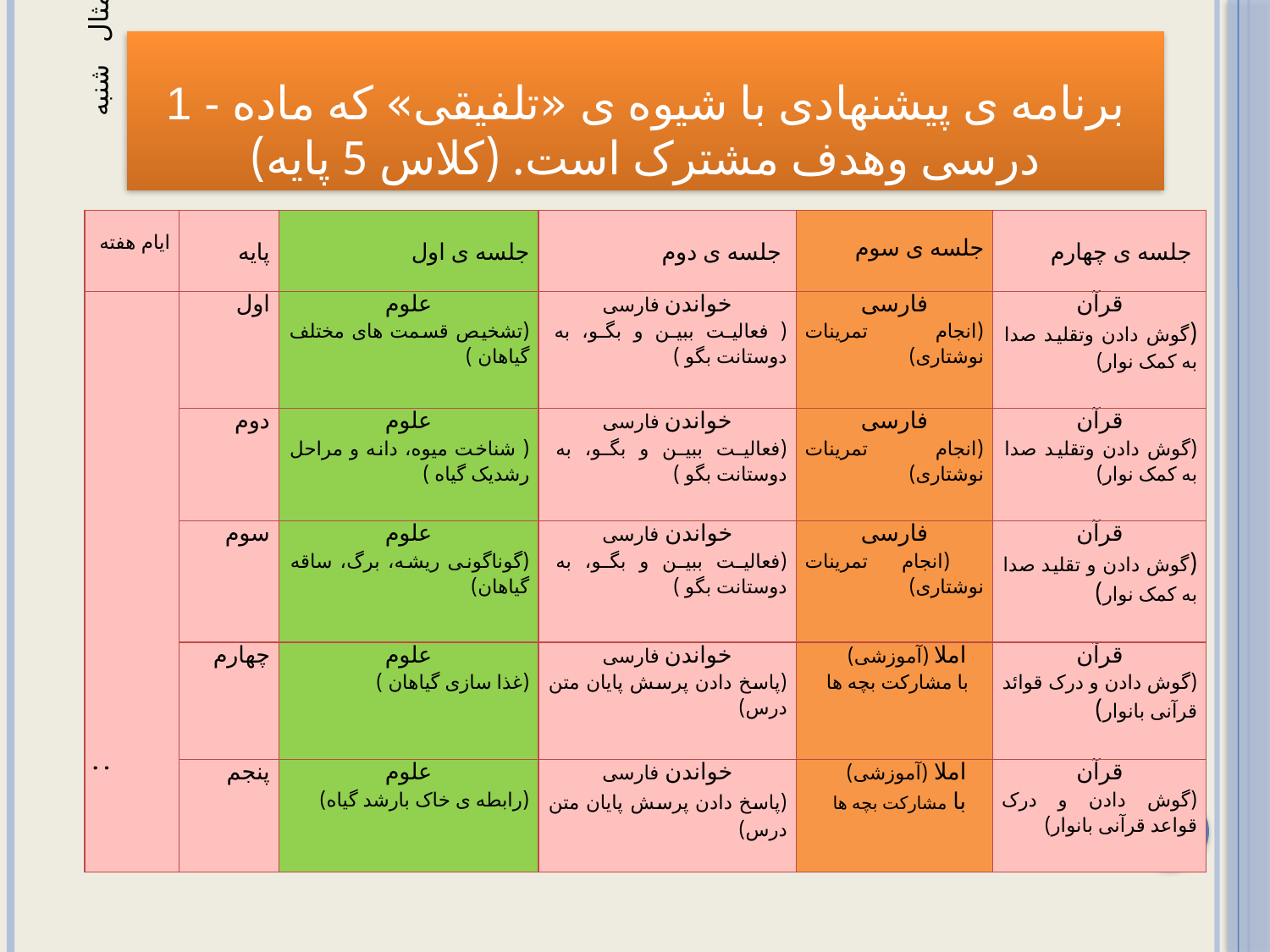

# 1 - برنامه ی پیشنهادی با شیوه ی «تلفیقی» که ماده درسی وهدف مشترک است. (کلاس 5 پایه)
| ایام هفته | پایه | جلسه ی اول | جلسه ی دوم | جلسه ی سوم | جلسه ی چهارم |
| --- | --- | --- | --- | --- | --- |
| یکی از روزهای هفته بطور مثال : شنبه | اول | علوم (تشخیص قسمت های مختلف گیاهان ) | خواندن فارسی ( فعالیت ببین و بگو، به دوستانت بگو ) | فارسی (انجام تمرینات نوشتاری) | قرآن (گوش دادن وتقلید صدا به کمک نوار) |
|  | دوم | علوم ( شناخت میوه، دانه و مراحل رشدیک گیاه ) | خواندن فارسی (فعالیت ببین و بگو، به دوستانت بگو ) | فارسی (انجام تمرینات نوشتاری) | قرآن (گوش دادن وتقلید صدا به کمک نوار) |
|  | سوم | علوم (گوناگونی ریشه، برگ، ساقه گیاهان) | خواندن فارسی (فعالیت ببین و بگو، به دوستانت بگو ) | فارسی (انجام تمرینات نوشتاری) | قرآن (گوش دادن و تقلید صدا به کمک نوار) |
|  | چهارم | علوم (غذا سازی گیاهان ) | خواندن فارسی (پاسخ دادن پرسش پایان متن درس) | املا (آموزشی) با مشارکت بچه ها | قرآن (گوش دادن و درک قوائد قرآنی بانوار) |
|  | پنجم | علوم (رابطه ی خاک بارشد گیاه) | خواندن فارسی (پاسخ دادن پرسش پایان متن درس) | املا (آموزشی) با مشارکت بچه ها | قرآن (گوش دادن و درک قواعد قرآنی بانوار) |